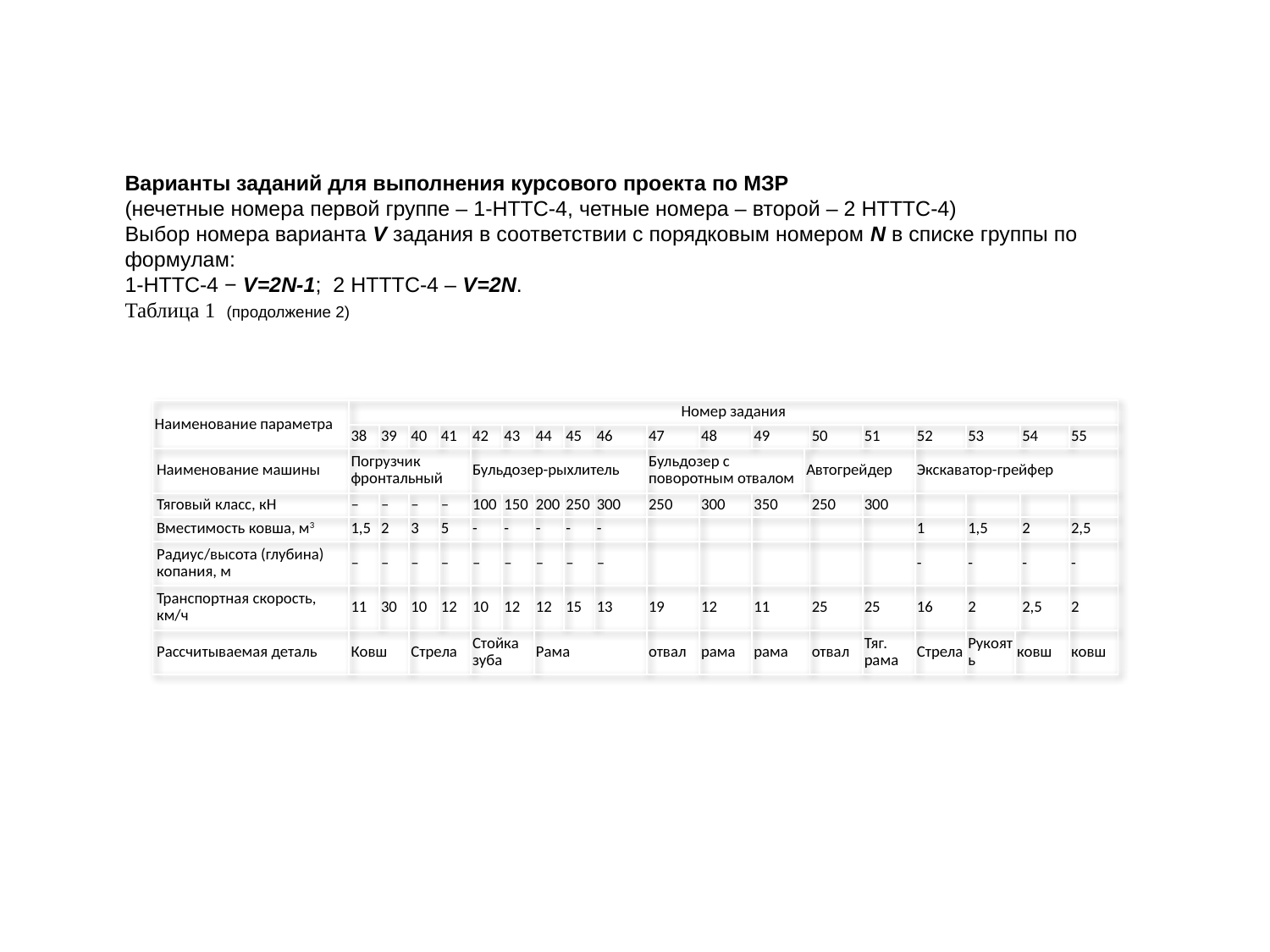

Варианты заданий для выполнения курсового проекта по МЗР
(нечетные номера первой группе – 1-НТТС-4, четные номера – второй – 2 НТТТС-4)
Выбор номера варианта V задания в соответствии с порядковым номером N в списке группы по формулам:
1-НТТС-4 − V=2N-1;  2 НТТТС-4 – V=2N.
Таблица 1  (продолжение 2)
| Наименование параметра | Номер задания |  |  |  |  |  |  |  |  |  |  |  |  |  |  |  |  |  |  |  |
| --- | --- | --- | --- | --- | --- | --- | --- | --- | --- | --- | --- | --- | --- | --- | --- | --- | --- | --- | --- | --- |
|  | 38 | 39 | 40 | 41 | 42 | 43 | 44 | 45 | 46 | 47 | 48 | 49 |  | 50 | 51 | 52 | 53 |  | 54 | 55 |
| Наименование машины | Погрузчик фронтальный |  |  |  | Бульдозер-рыхлитель |  |  |  |  | Бульдозер с поворотным отвалом |  |  | Автогрейдер |  |  | Экскаватор-грейфер |  |  |  |  |
| Тяговый класс, кН | – | – | – | – | 100 | 150 | 200 | 250 | 300 | 250 | 300 | 350 |  | 250 | 300 |  |  |  |  |  |
| Вместимость ковша, м3 | 1,5 | 2 | 3 | 5 | - | - | - | - | - |  |  |  |  |  |  | 1 | 1,5 |  | 2 | 2,5 |
| Радиус/высота (глубина) копания, м | – | – | – | – | – | – | – | – | – |  |  |  |  |  |  | - | - |  | - | - |
| Транспортная скорость, км/ч | 11 | 30 | 10 | 12 | 10 | 12 | 12 | 15 | 13 | 19 | 12 | 11 |  | 25 | 25 | 16 | 2 |  | 2,5 | 2 |
| Рассчитываемая деталь | Ковш |  | Стрела |  | Стойка зуба |  | Рама |  |  | отвал | рама | рама |  | отвал | Тяг. рама | Стрела | Рукоять | ковш |  | ковш |